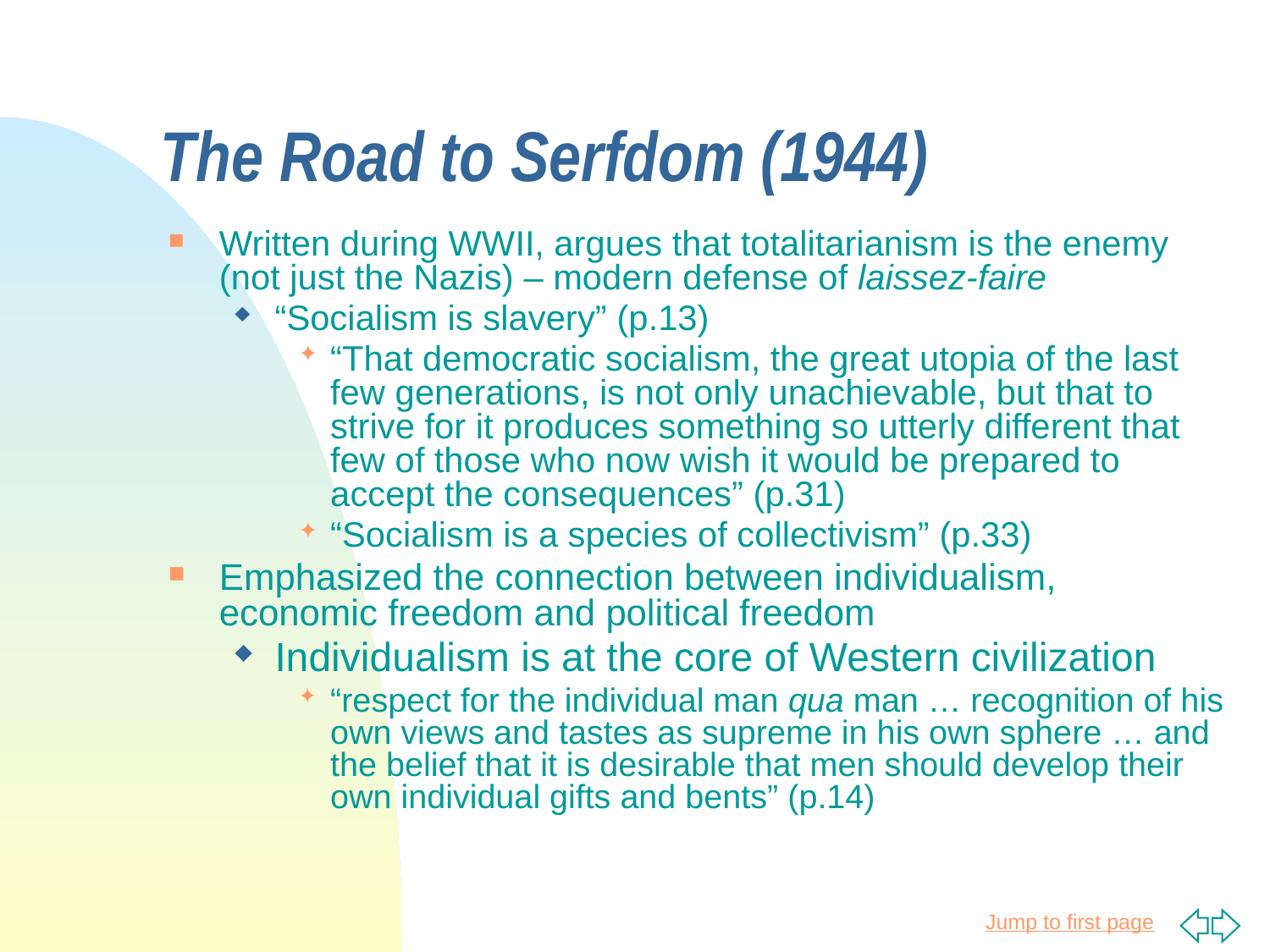

# The Road to Serfdom (1944)
Written during WWII, argues that totalitarianism is the enemy (not just the Nazis) – modern defense of laissez-faire
“Socialism is slavery” (p.13)
“That democratic socialism, the great utopia of the last few generations, is not only unachievable, but that to strive for it produces something so utterly different that few of those who now wish it would be prepared to accept the consequences” (p.31)
“Socialism is a species of collectivism” (p.33)
Emphasized the connection between individualism, economic freedom and political freedom
Individualism is at the core of Western civilization
“respect for the individual man qua man … recognition of his own views and tastes as supreme in his own sphere … and the belief that it is desirable that men should develop their own individual gifts and bents” (p.14)